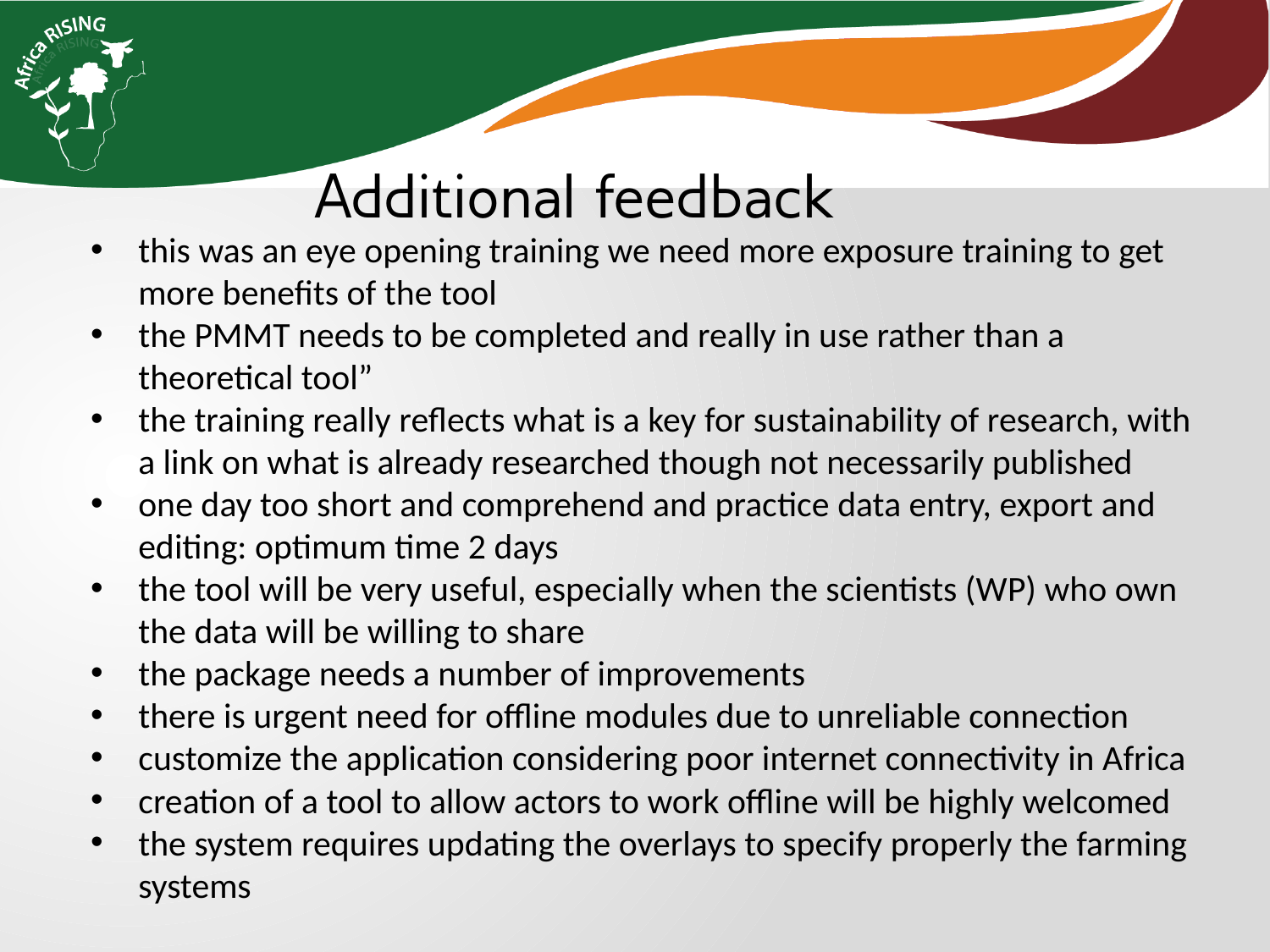

Additional feedback
this was an eye opening training we need more exposure training to get more benefits of the tool
the PMMT needs to be completed and really in use rather than a theoretical tool”
the training really reflects what is a key for sustainability of research, with a link on what is already researched though not necessarily published
one day too short and comprehend and practice data entry, export and editing: optimum time 2 days
the tool will be very useful, especially when the scientists (WP) who own the data will be willing to share
the package needs a number of improvements
there is urgent need for offline modules due to unreliable connection
customize the application considering poor internet connectivity in Africa
creation of a tool to allow actors to work offline will be highly welcomed
the system requires updating the overlays to specify properly the farming systems